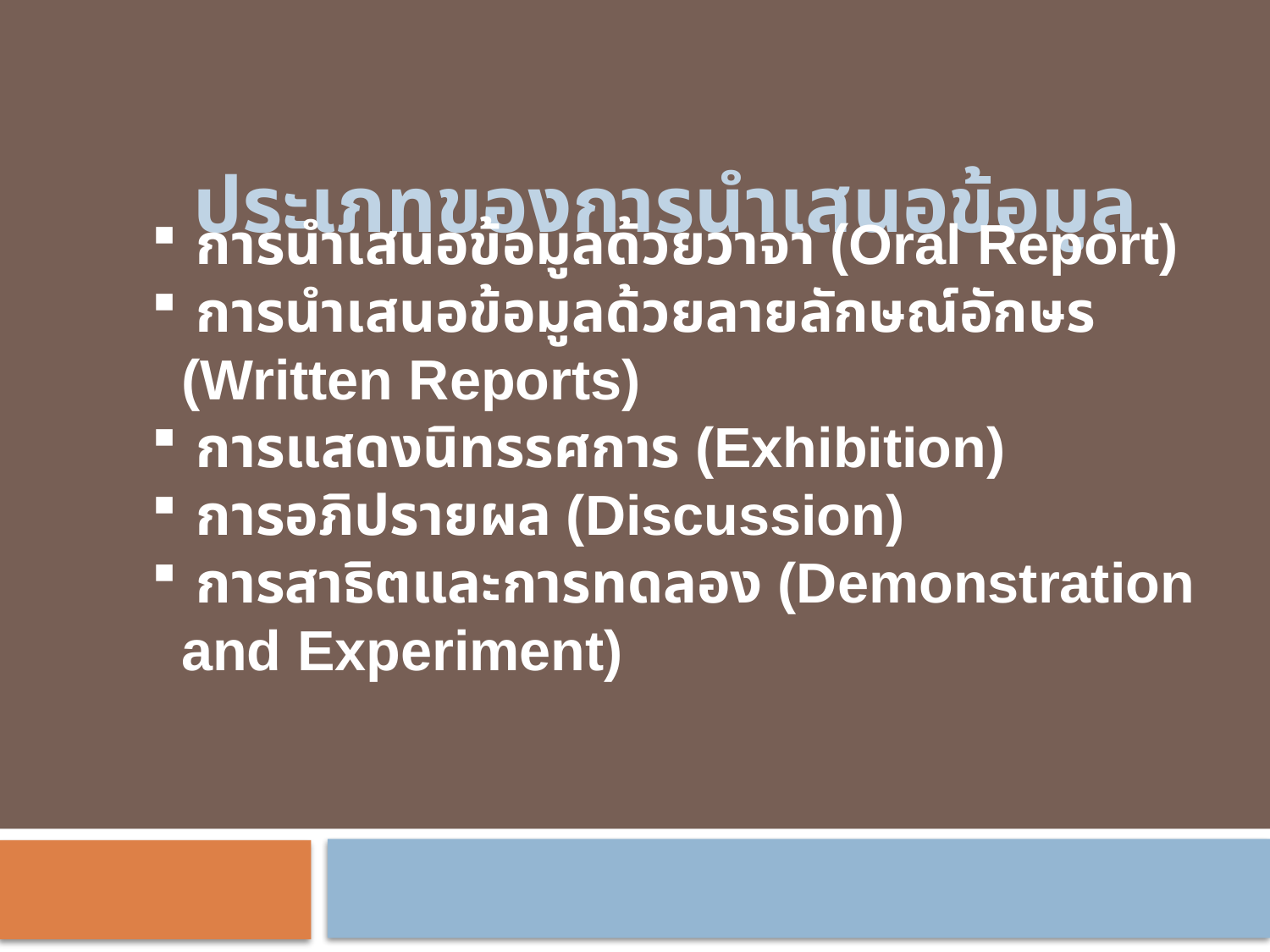

ประเภทของการนำเสนอข้อมูล
 การนำเสนอข้อมูลด้วยวาจา (Oral Report)
 การนำเสนอข้อมูลด้วยลายลักษณ์อักษร (Written Reports)
 การแสดงนิทรรศการ (Exhibition)
 การอภิปรายผล (Discussion)
 การสาธิตและการทดลอง (Demonstration and Experiment)